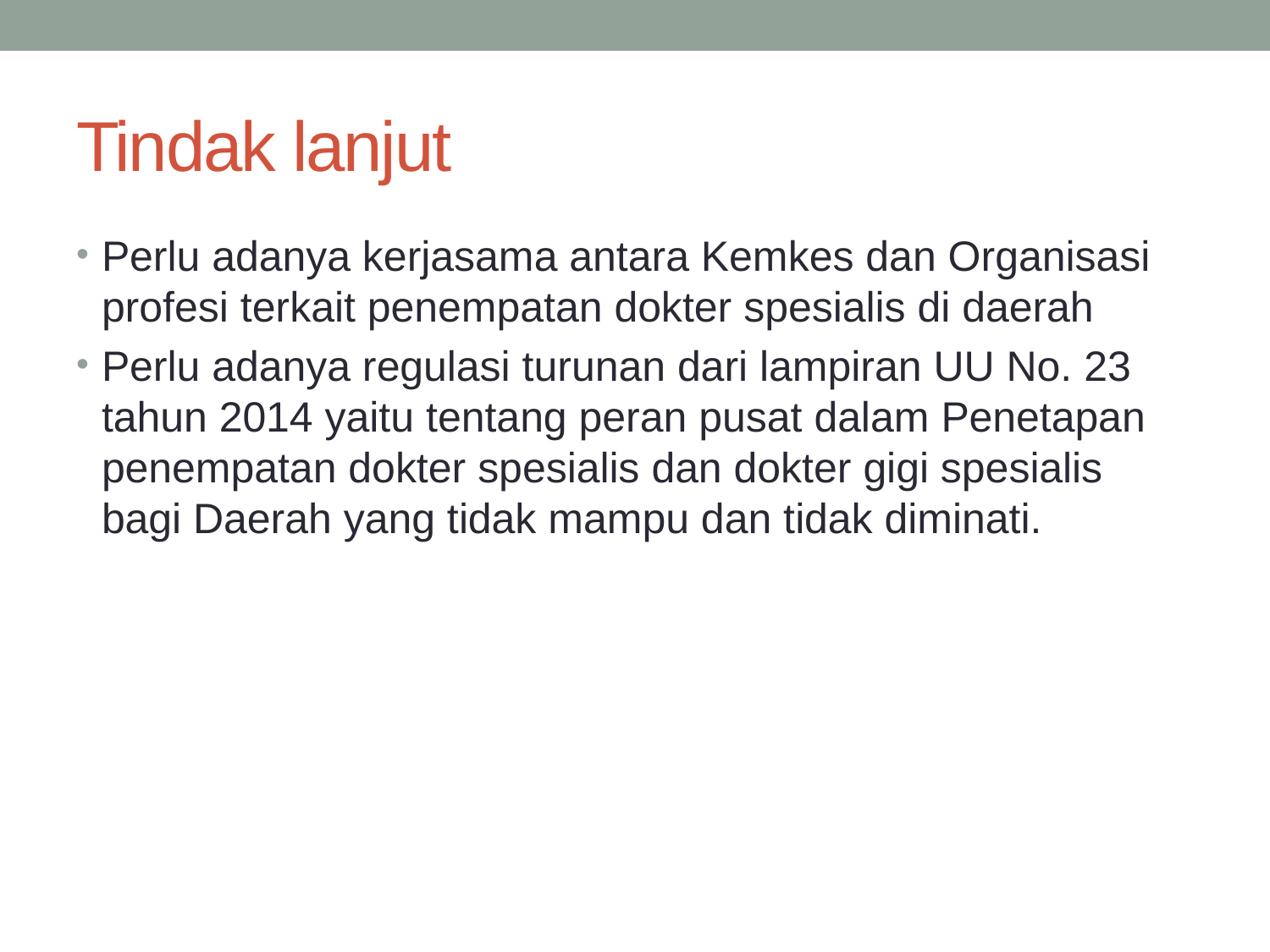

# Tindak lanjut
Perlu adanya kerjasama antara Kemkes dan Organisasi profesi terkait penempatan dokter spesialis di daerah
Perlu adanya regulasi turunan dari lampiran UU No. 23 tahun 2014 yaitu tentang peran pusat dalam Penetapan penempatan dokter spesialis dan dokter gigi spesialis bagi Daerah yang tidak mampu dan tidak diminati.